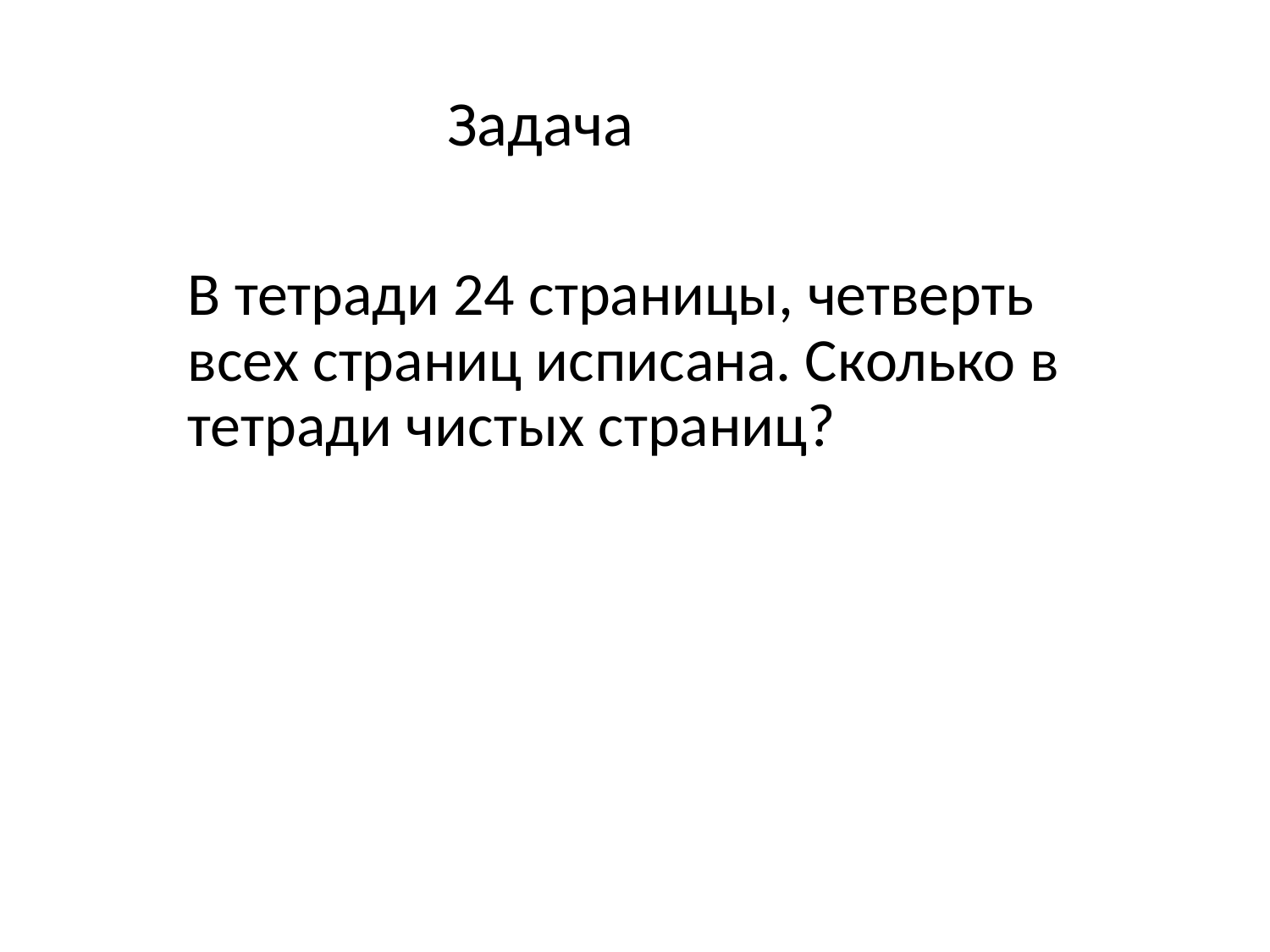

Задача
В тетради 24 страницы, четверть всех страниц исписана. Сколько в тетради чистых страниц?